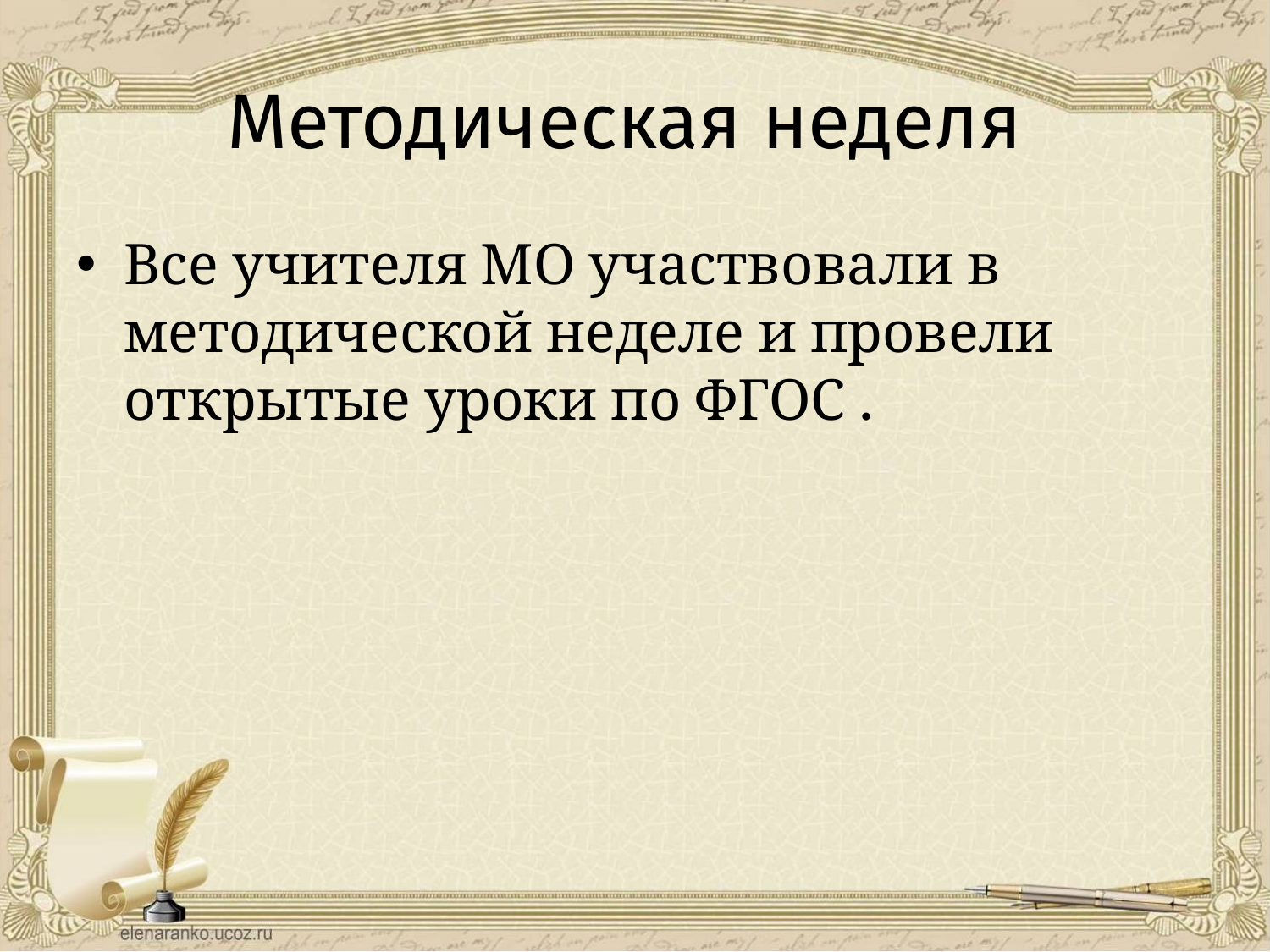

# Методическая неделя
Все учителя МО участвовали в методической неделе и провели открытые уроки по ФГОС .